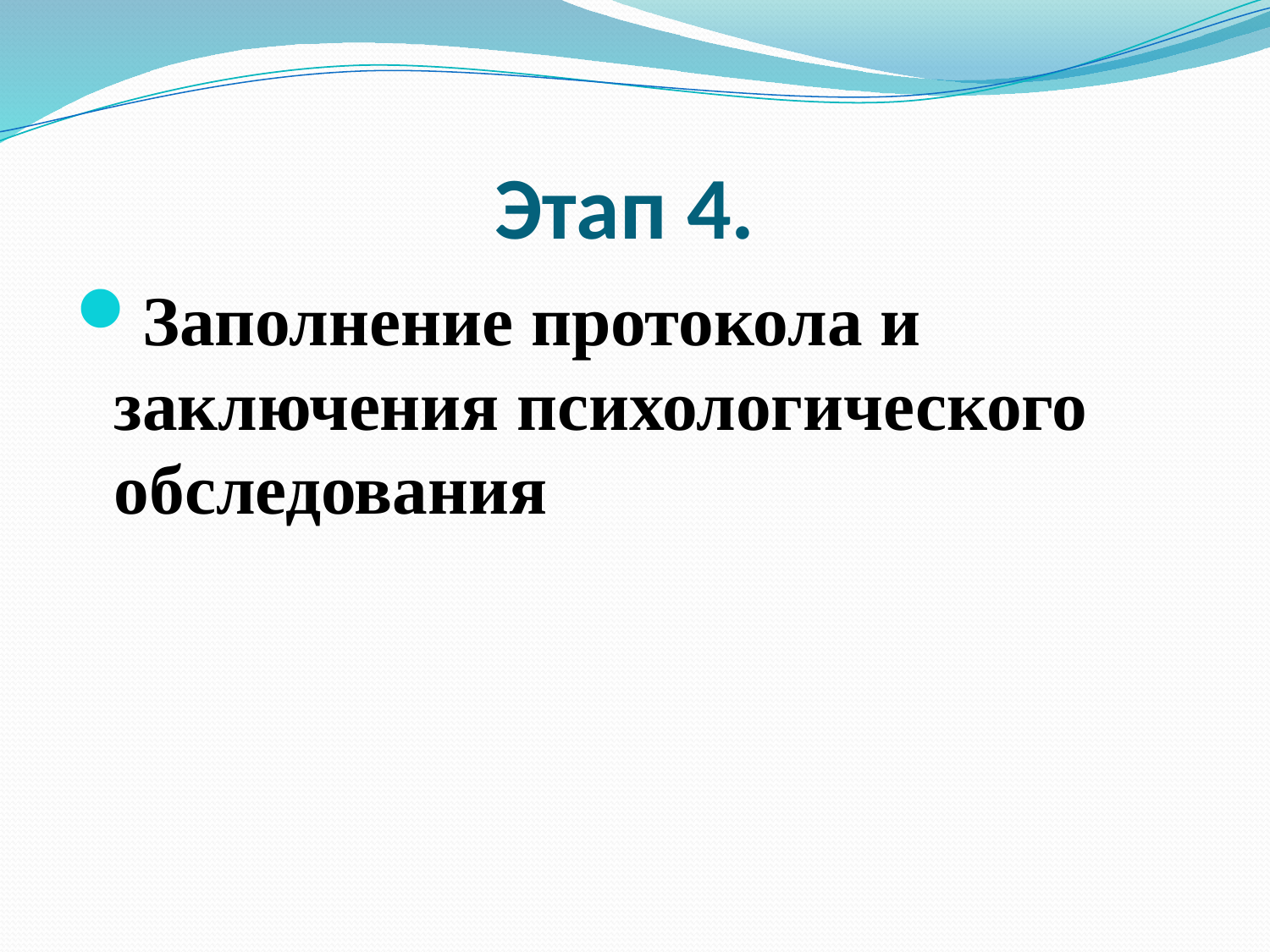

# Этап 4.
Заполнение протокола и заключения психологического обследования